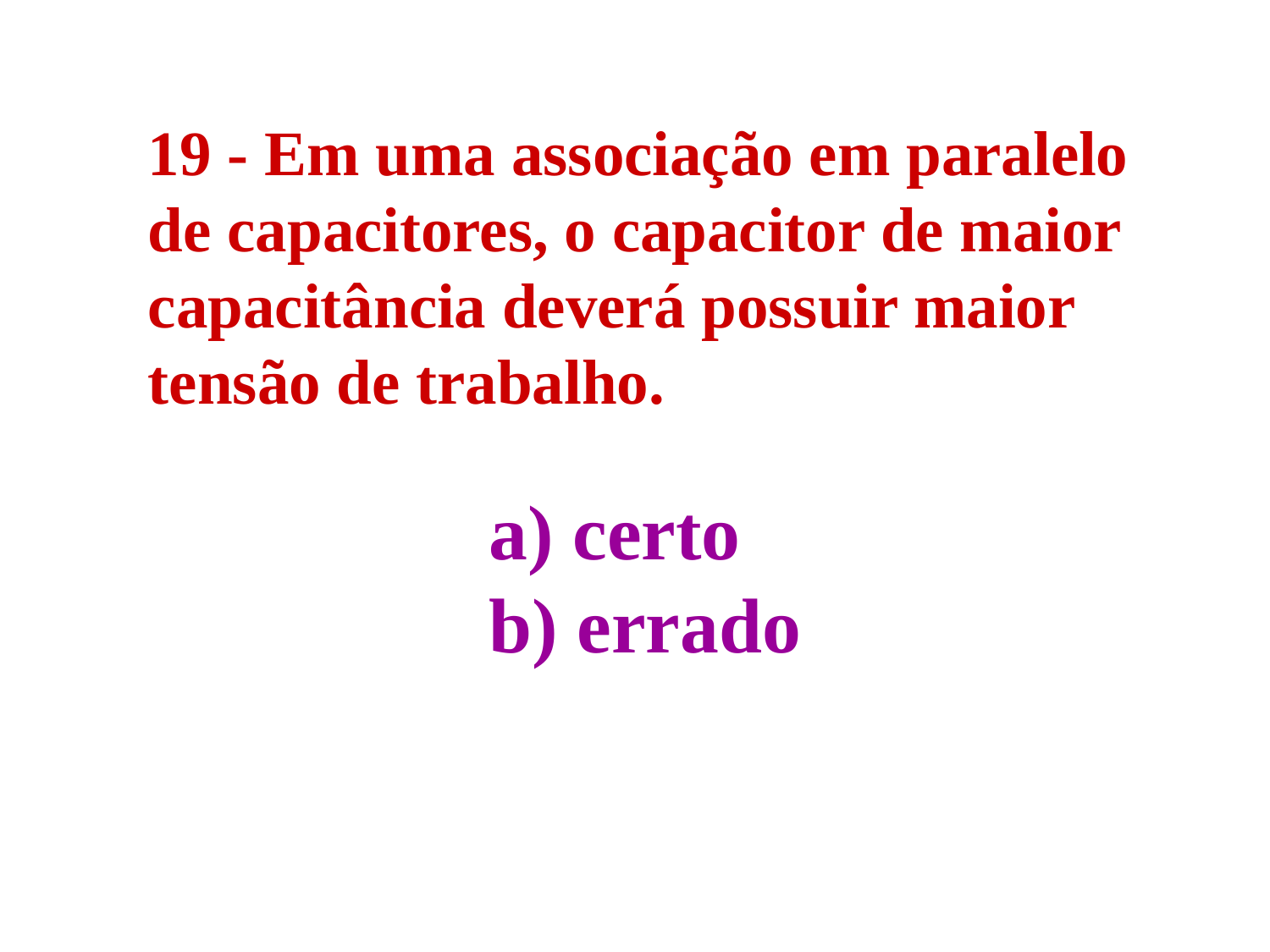

19 - Em uma associação em paralelo
de capacitores, o capacitor de maior
capacitância deverá possuir maior
tensão de trabalho.
a) certo
b) errado